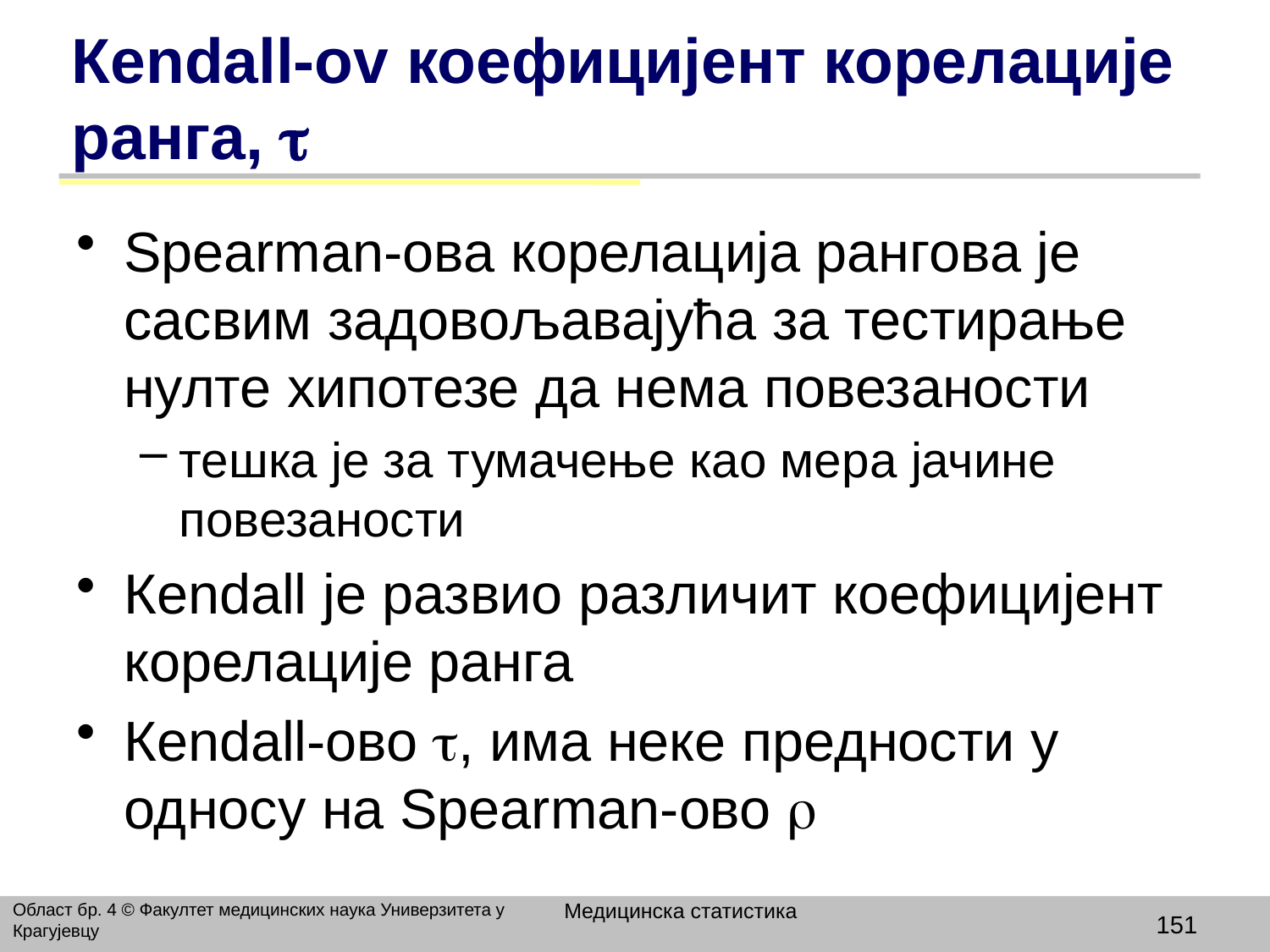

# Кendall-ov коефицијент корелације ранга, τ
Spearman-ова корелација рангова је сасвим задовољавајућа за тестирање нулте хипотезе да нема повезаности
тешка је за тумачење као мера јачине повезаности
Кendall је развио различит коефицијент корелације ранга
Кendall-ово τ, има неке предности у односу на Spearman-ово ρ
Медицинска статистика
Област бр. 4 © Факултет медицинских наука Универзитета у Крагујевцу
151